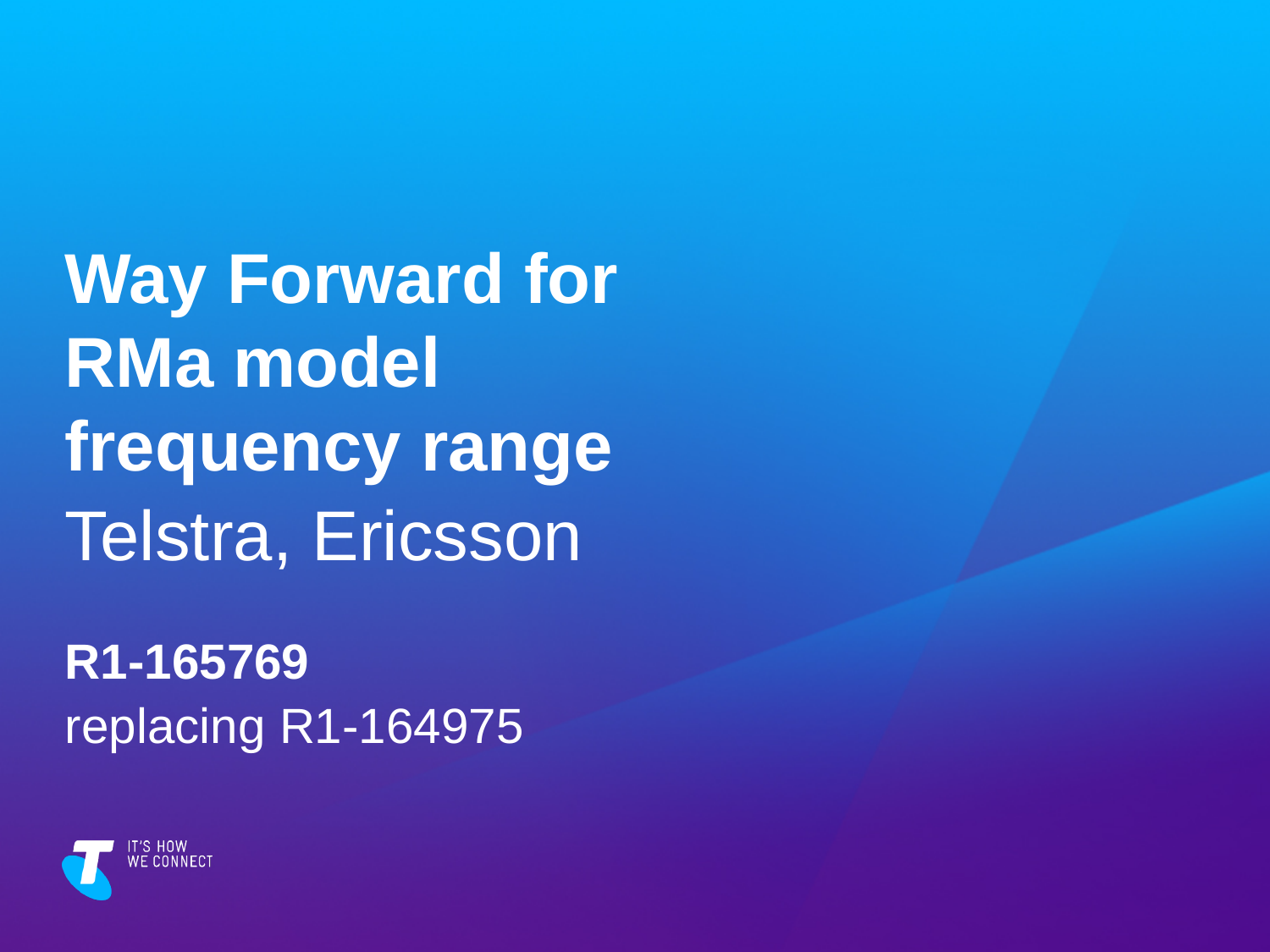

Way Forward for RMa model frequency range
Telstra, Ericsson

R1-165769
replacing R1-164975